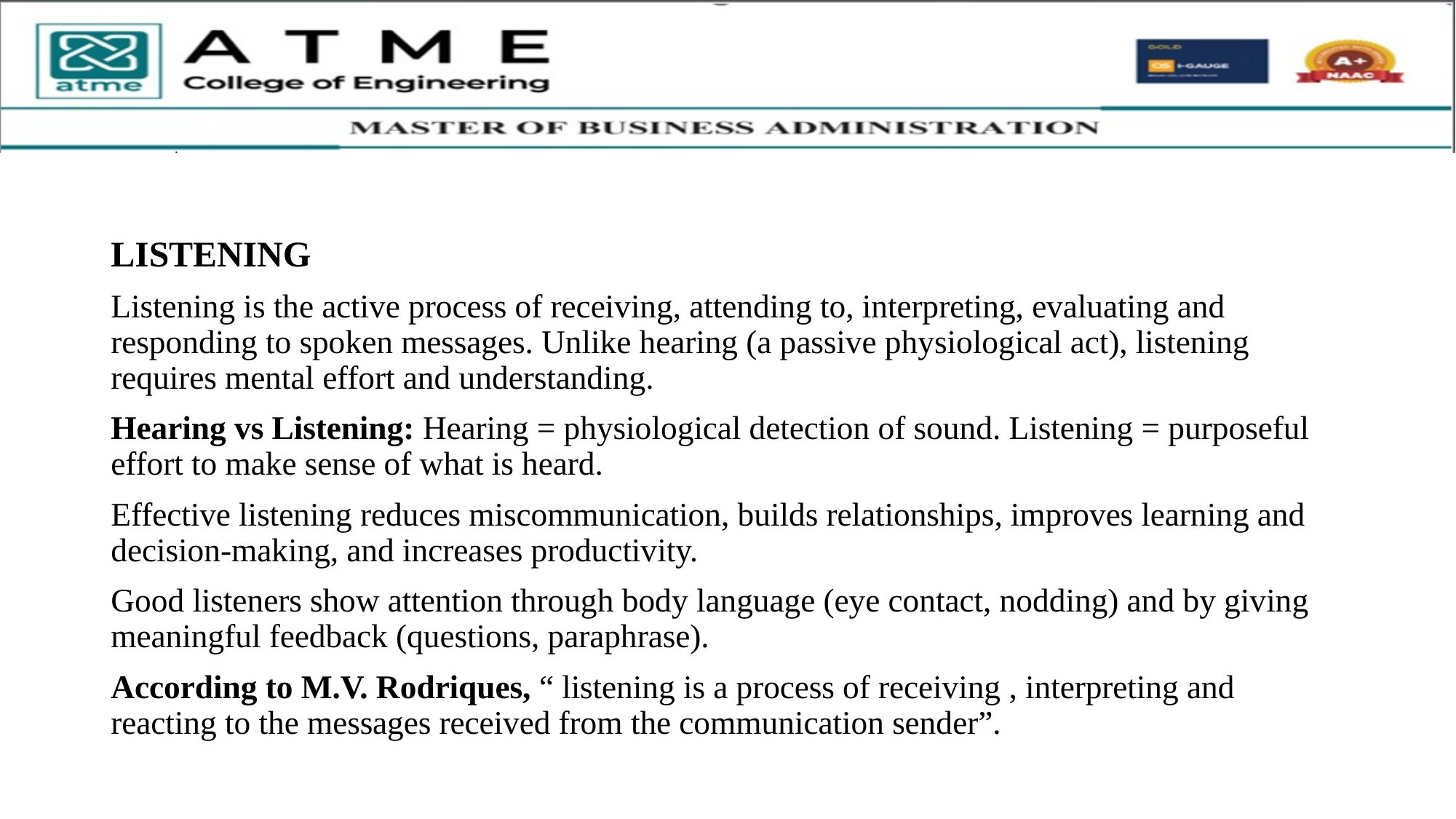

LISTENING
Listening is the active process of receiving, attending to, interpreting, evaluating and responding to spoken messages. Unlike hearing (a passive physiological act), listening requires mental effort and understanding.
Hearing vs Listening: Hearing = physiological detection of sound. Listening = purposeful effort to make sense of what is heard.
Effective listening reduces miscommunication, builds relationships, improves learning and decision-making, and increases productivity.
Good listeners show attention through body language (eye contact, nodding) and by giving meaningful feedback (questions, paraphrase).
According to M.V. Rodriques, “ listening is a process of receiving , interpreting and reacting to the messages received from the communication sender”.